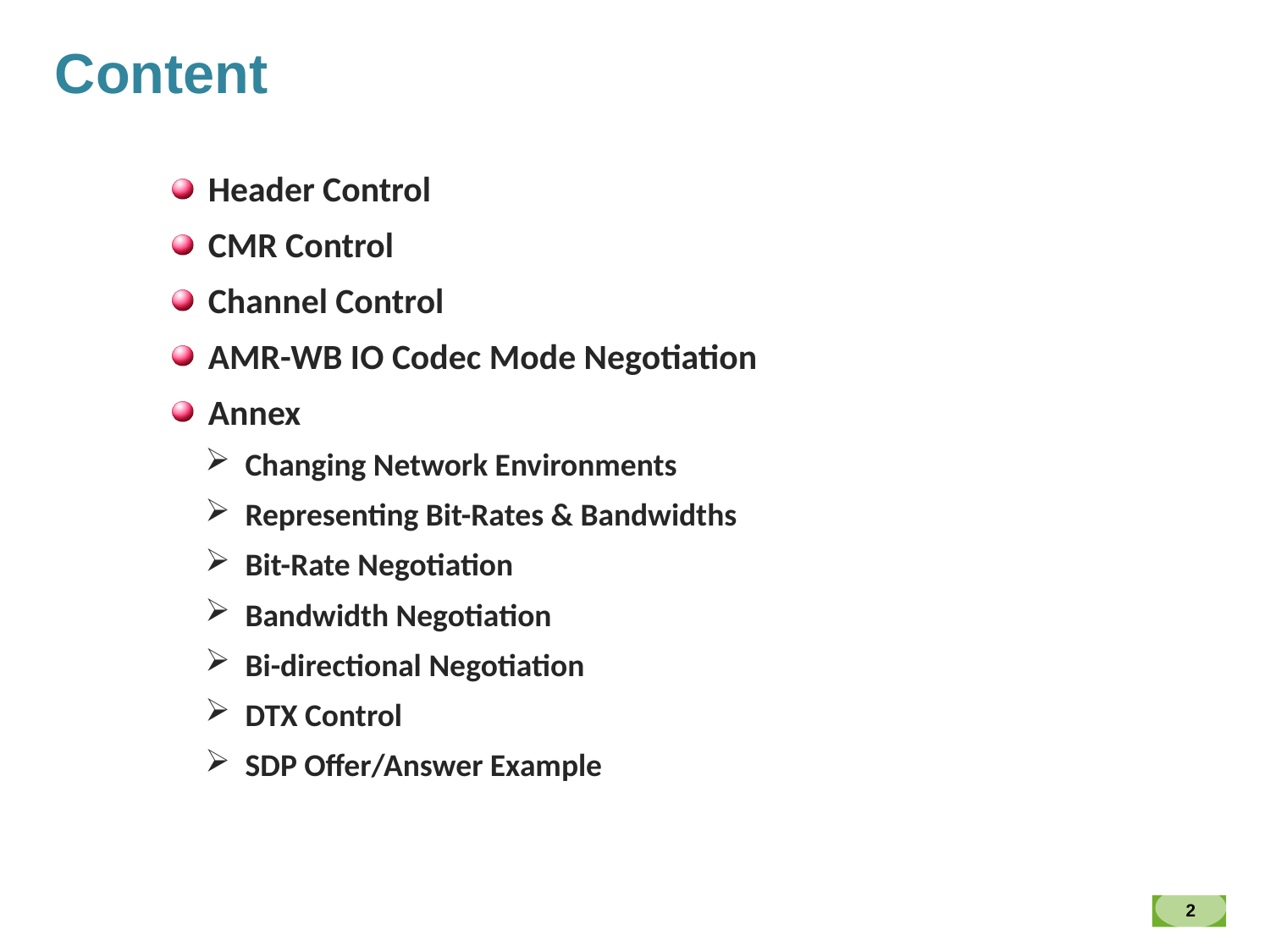

Content
 Header Control
 CMR Control
 Channel Control
 AMR-WB IO Codec Mode Negotiation
 Annex
Changing Network Environments
Representing Bit-Rates & Bandwidths
Bit-Rate Negotiation
Bandwidth Negotiation
Bi-directional Negotiation
DTX Control
SDP Offer/Answer Example